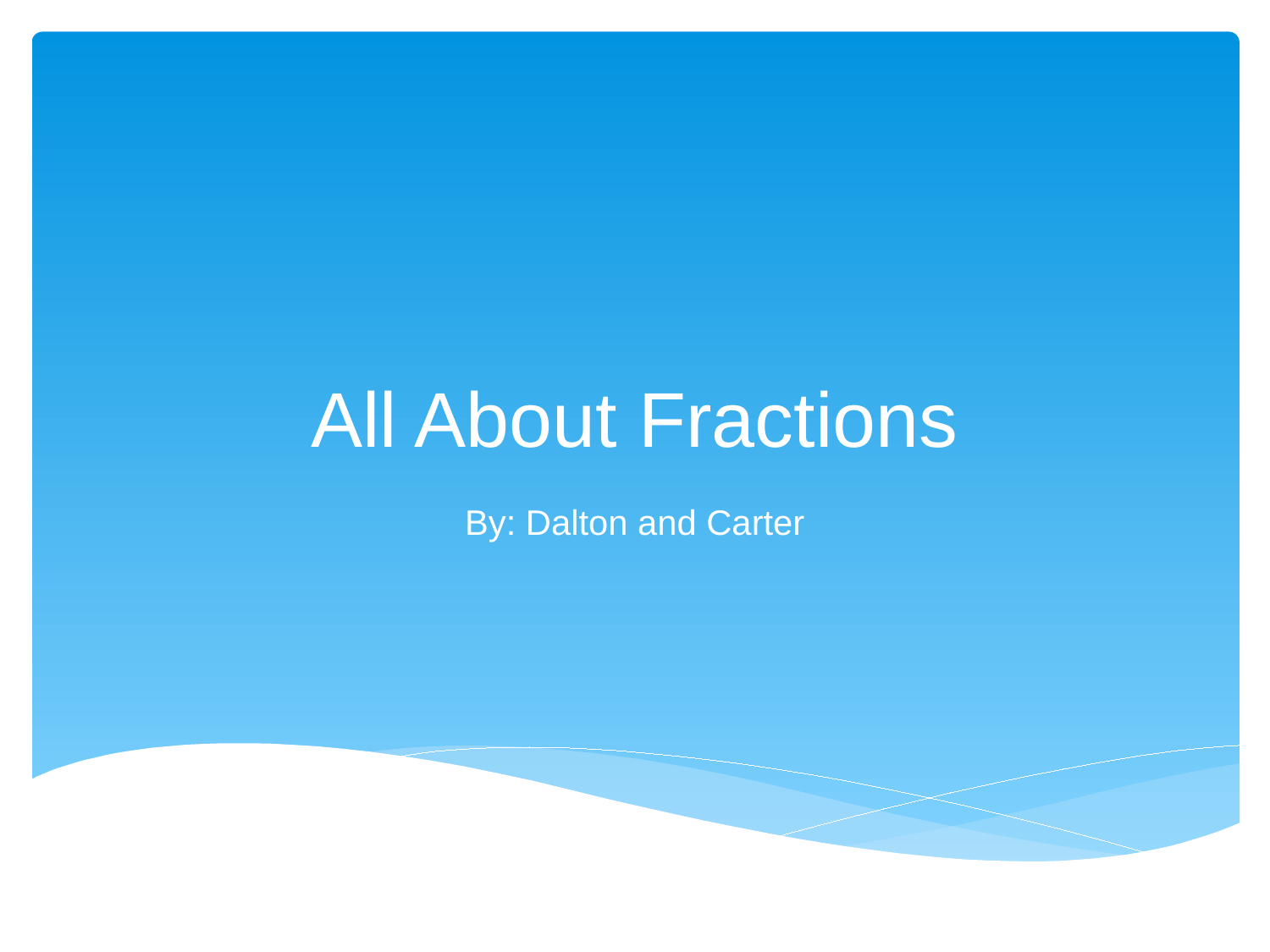

# All About Fractions
By: Dalton and Carter